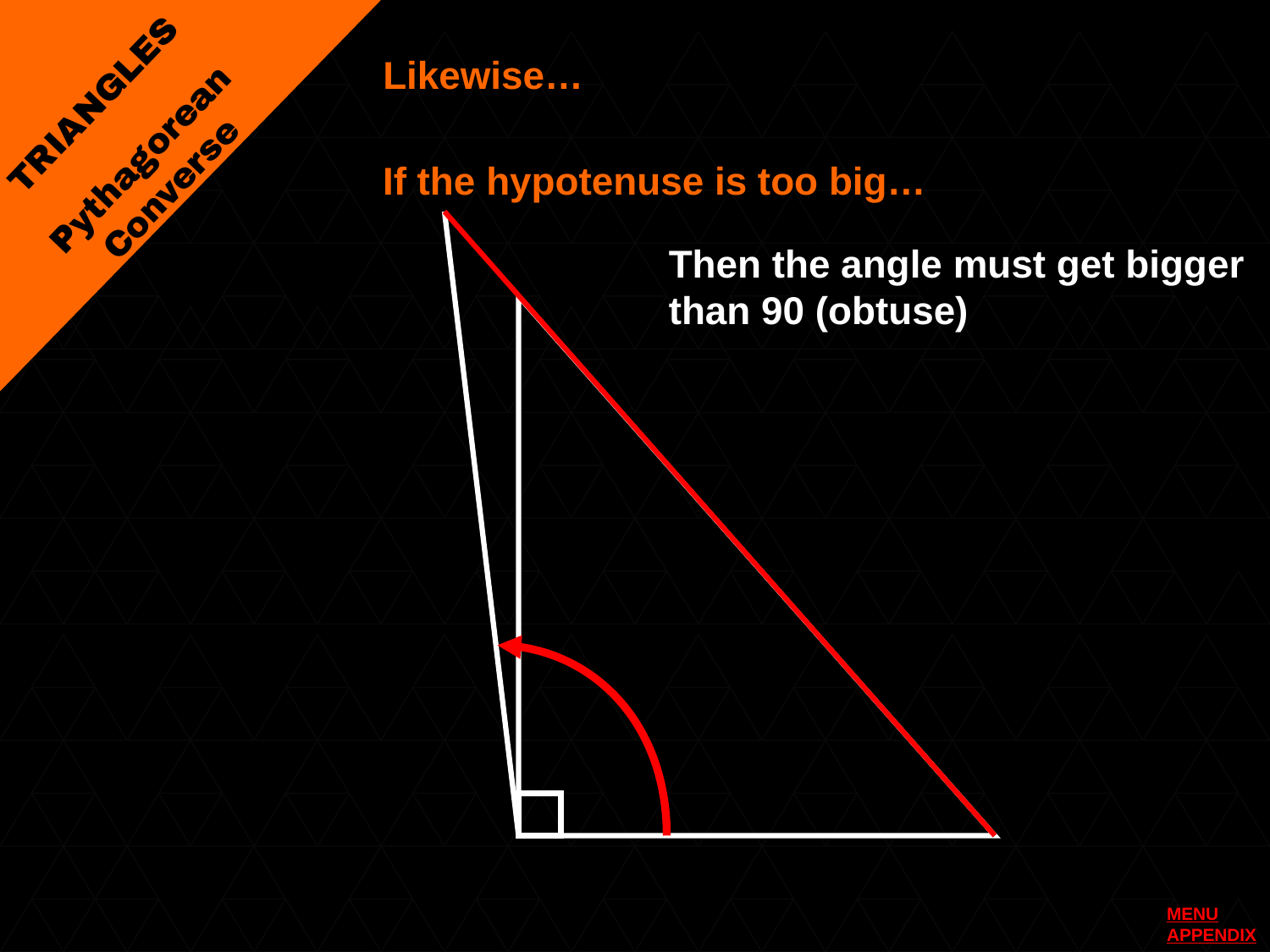

Likewise…
TRIANGLES
Pythagorean Converse
If the hypotenuse is too big…

Then the angle must get bigger than 90 (obtuse)

MENU
APPENDIX